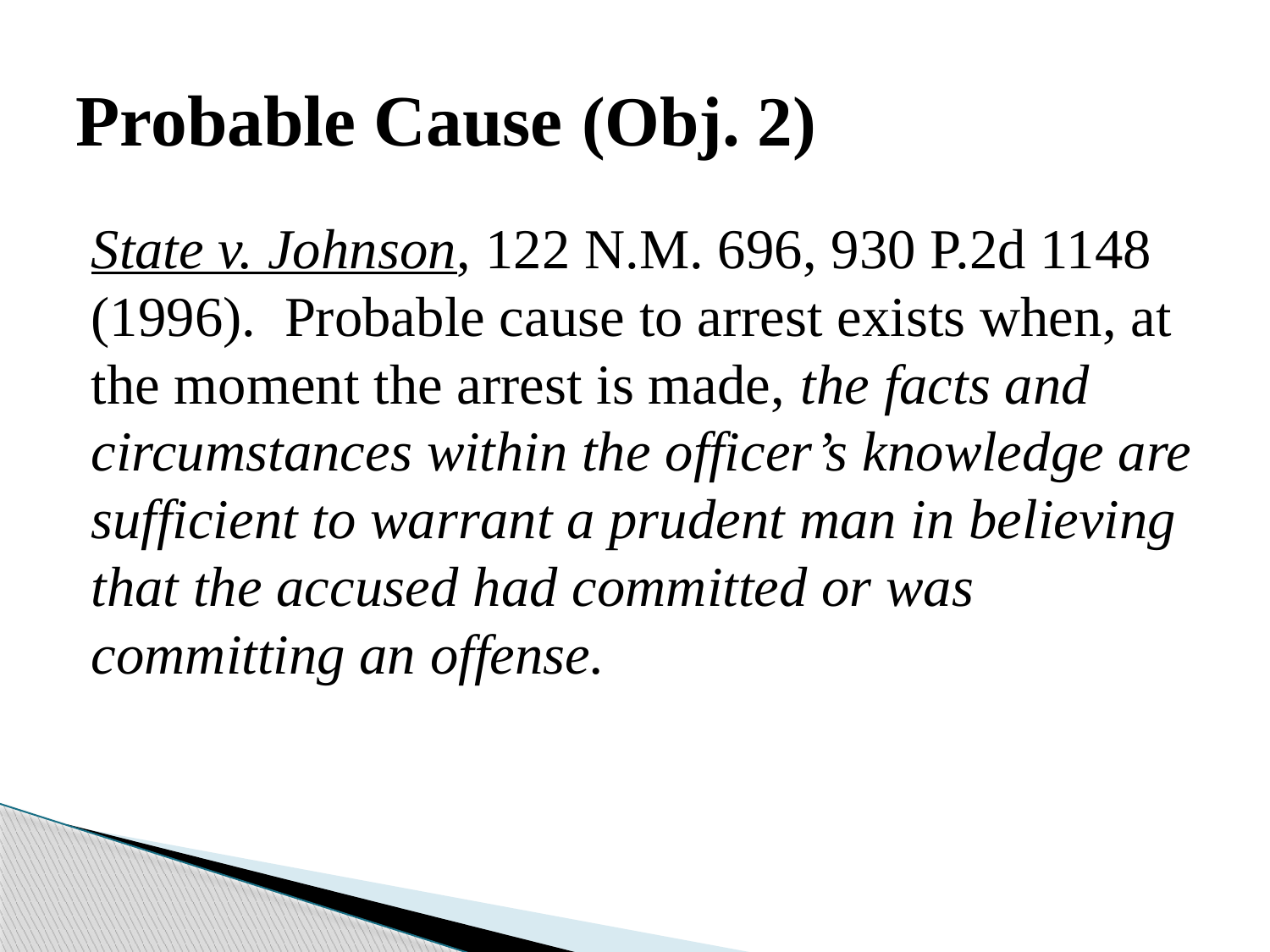

# Probable Cause (Obj. 2)
State v. Johnson, 122 N.M. 696, 930 P.2d 1148 (1996).  Probable cause to arrest exists when, at the moment the arrest is made, the facts and circumstances within the officer’s knowledge are sufficient to warrant a prudent man in believing that the accused had committed or was committing an offense.